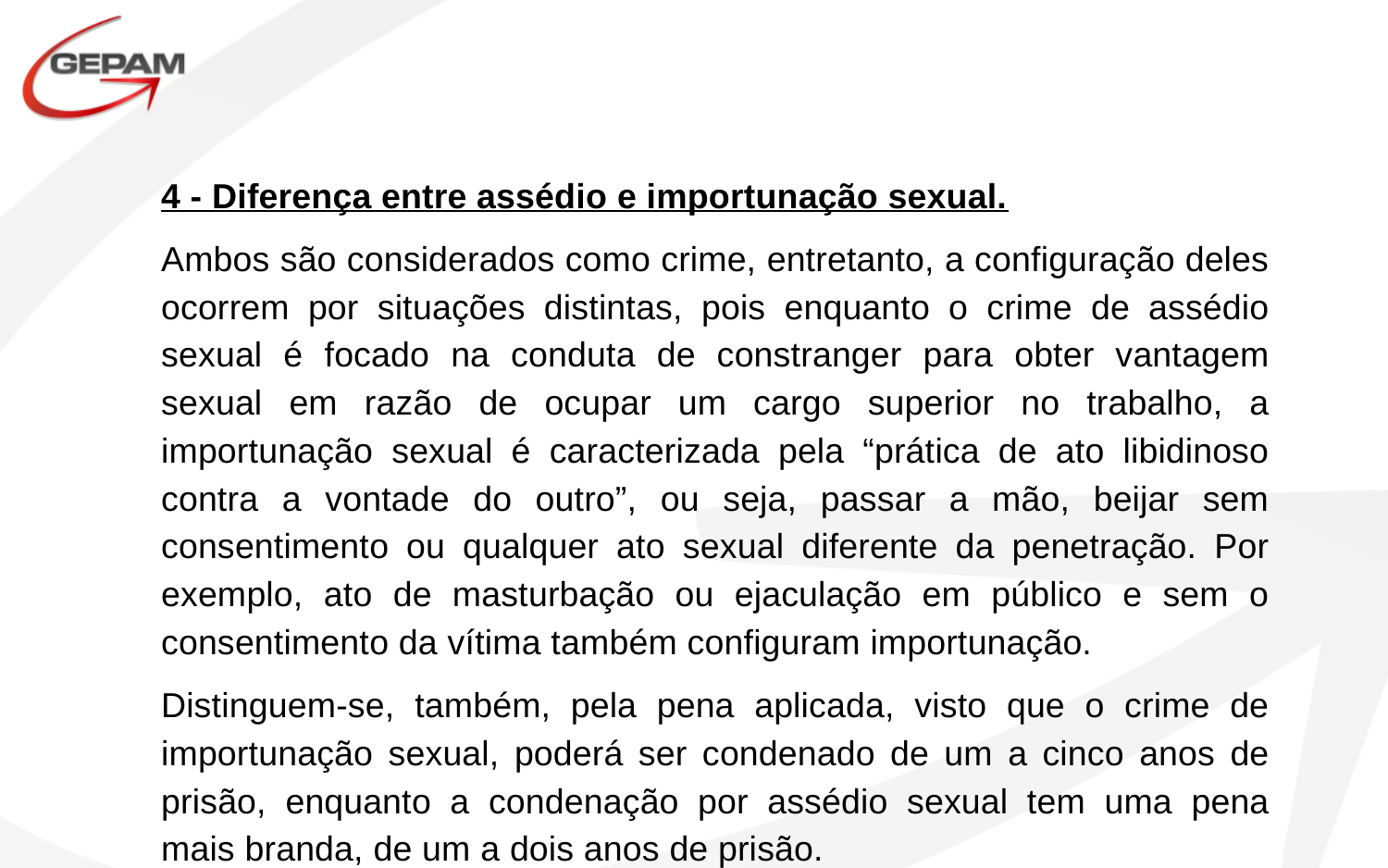

4 - Diferença entre assédio e importunação sexual.
Ambos são considerados como crime, entretanto, a configuração deles ocorrem por situações distintas, pois enquanto o crime de assédio sexual é focado na conduta de constranger para obter vantagem sexual em razão de ocupar um cargo superior no trabalho, a importunação sexual é caracterizada pela “prática de ato libidinoso contra a vontade do outro”, ou seja, passar a mão, beijar sem consentimento ou qualquer ato sexual diferente da penetração. Por exemplo, ato de masturbação ou ejaculação em público e sem o consentimento da vítima também configuram importunação.
Distinguem-se, também, pela pena aplicada, visto que o crime de importunação sexual, poderá ser condenado de um a cinco anos de prisão, enquanto a condenação por assédio sexual tem uma pena mais branda, de um a dois anos de prisão.